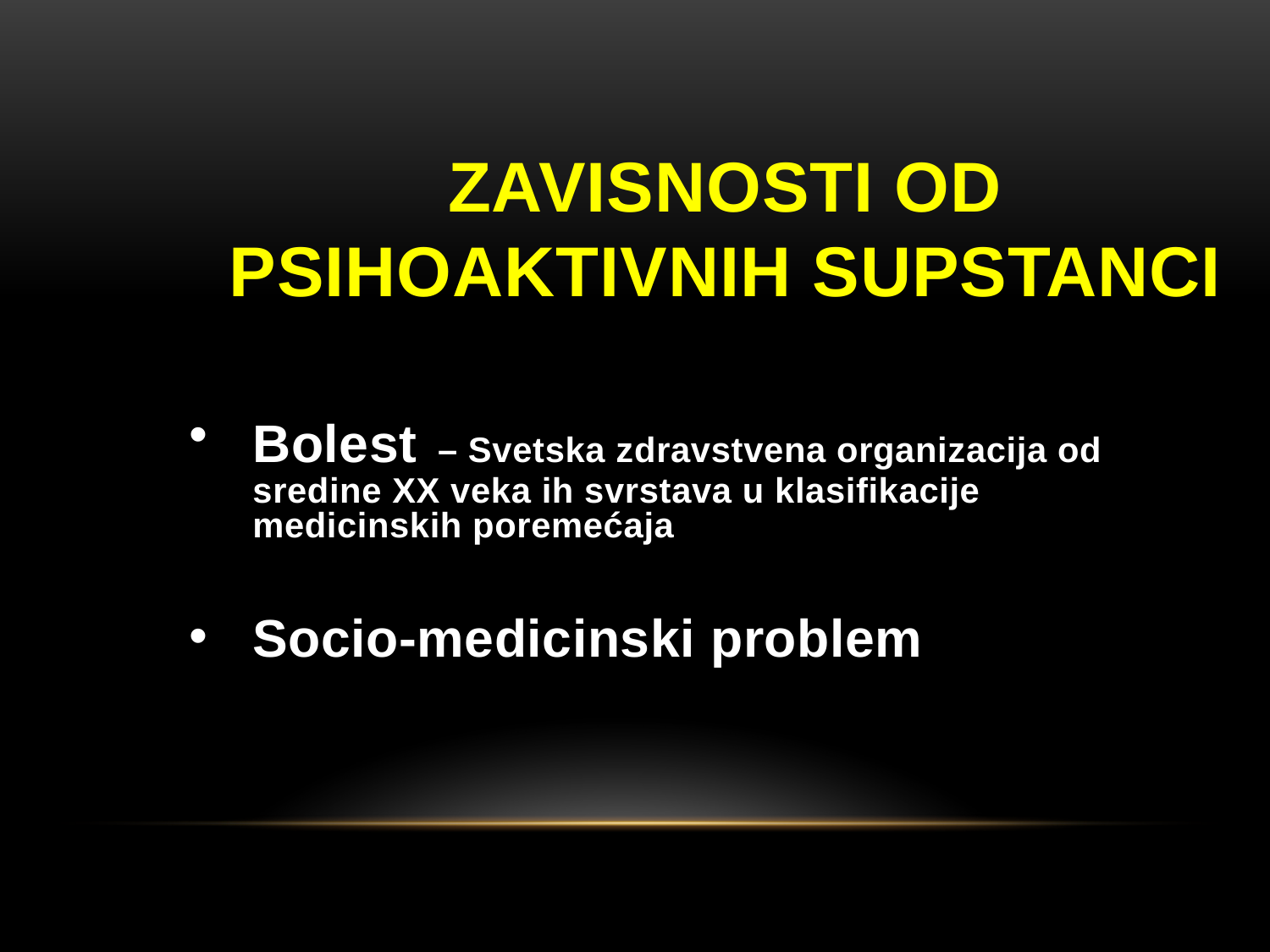

Zavisnosti od psihoaktivnih supstanci
Bolest – Svetska zdravstvena organizacija od sredine XX veka ih svrstava u klasifikacije medicinskih poremećaja

Socio-medicinski problem